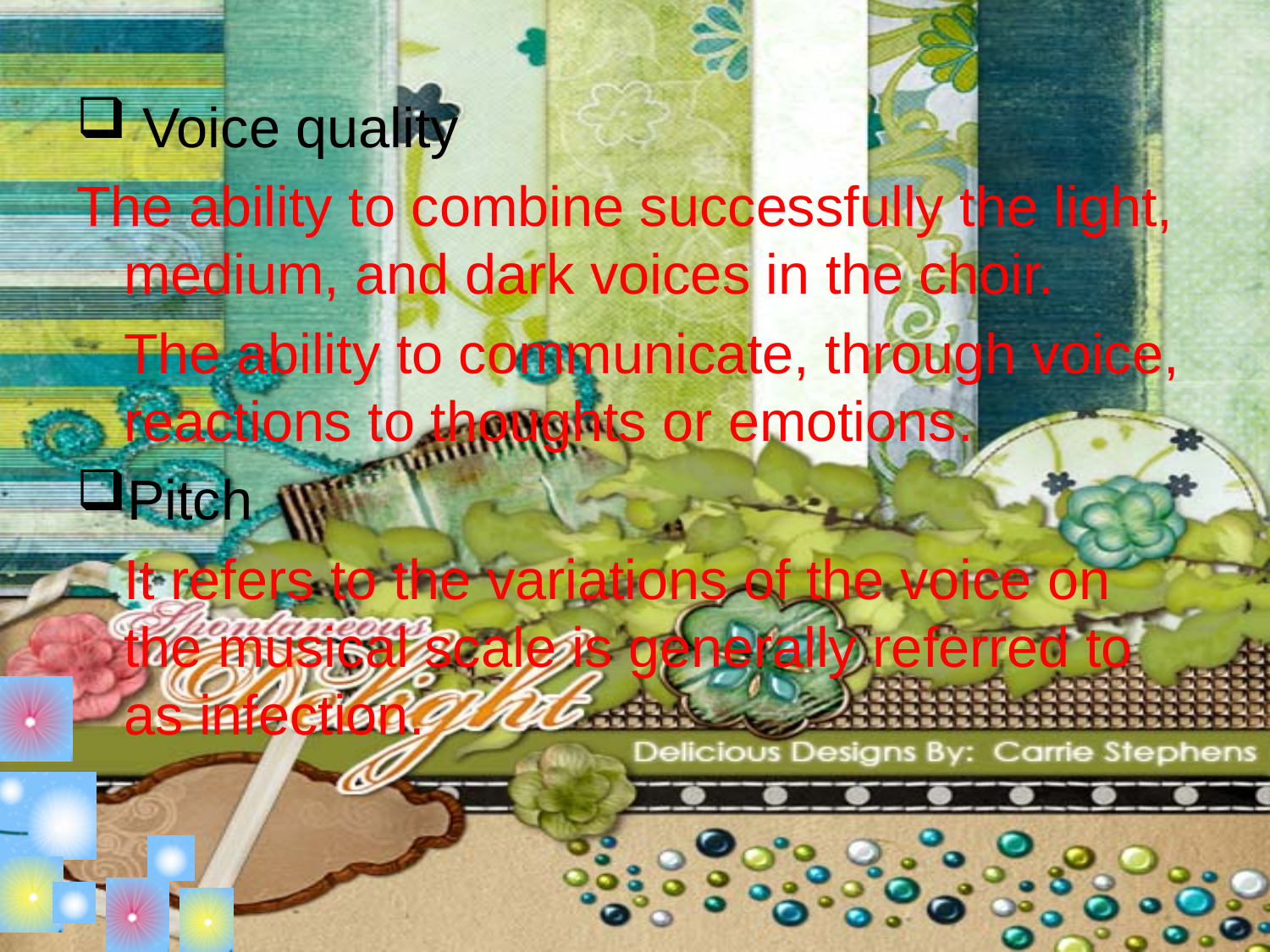

Voice quality
The ability to combine successfully the light, medium, and dark voices in the choir.
	The ability to communicate, through voice, reactions to thoughts or emotions.
Pitch
	It refers to the variations of the voice on the musical scale is generally referred to as infection.